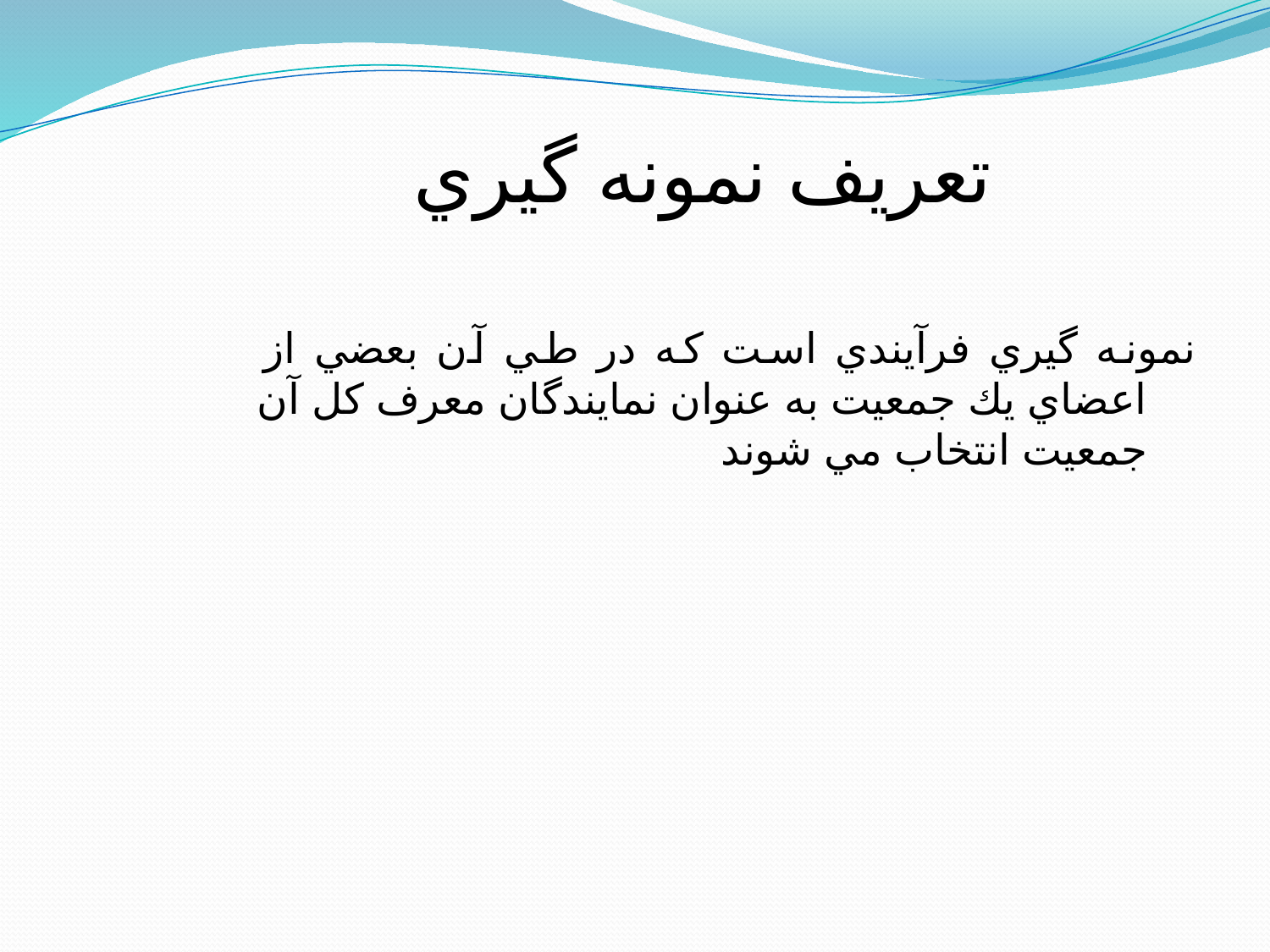

تعريف نمونه گيري

نمونه گيري فرآيندي است كه در طي آن بعضي از اعضاي يك جمعيت به عنوان نمايندگان معرف كل آن جمعيت انتخاب مي شوند